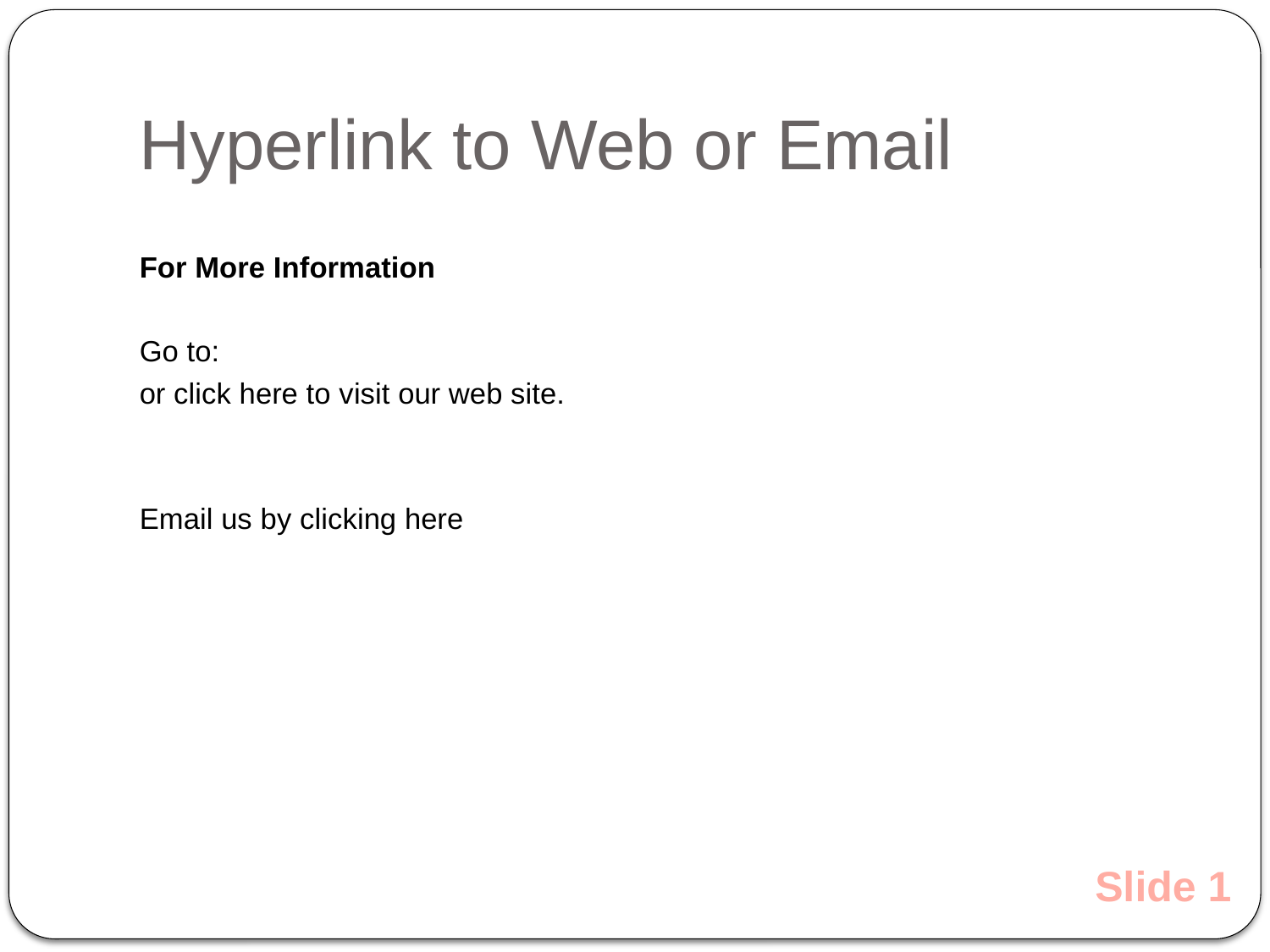

# Hyperlink to Web or Email

For More Information

Go to:
or click here to visit our web site.

Email us by clicking here

Slide 1